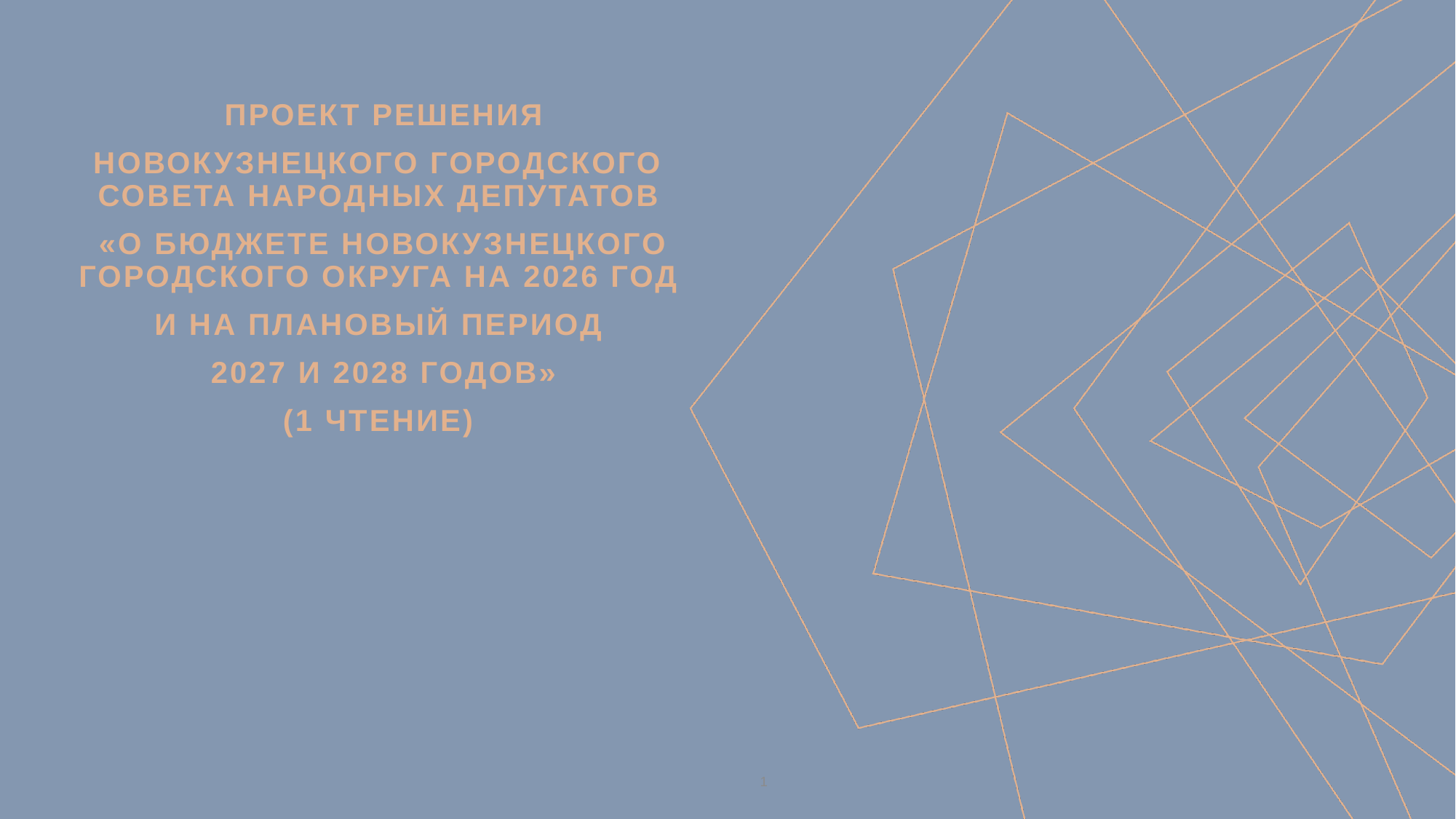

проект решения
Новокузнецкого городского Совета народных депутатов
 «О бюджете Новокузнецкого городского округа на 2026 год
и на плановый период
 2027 и 2028 годов»
(1 чтение)
1